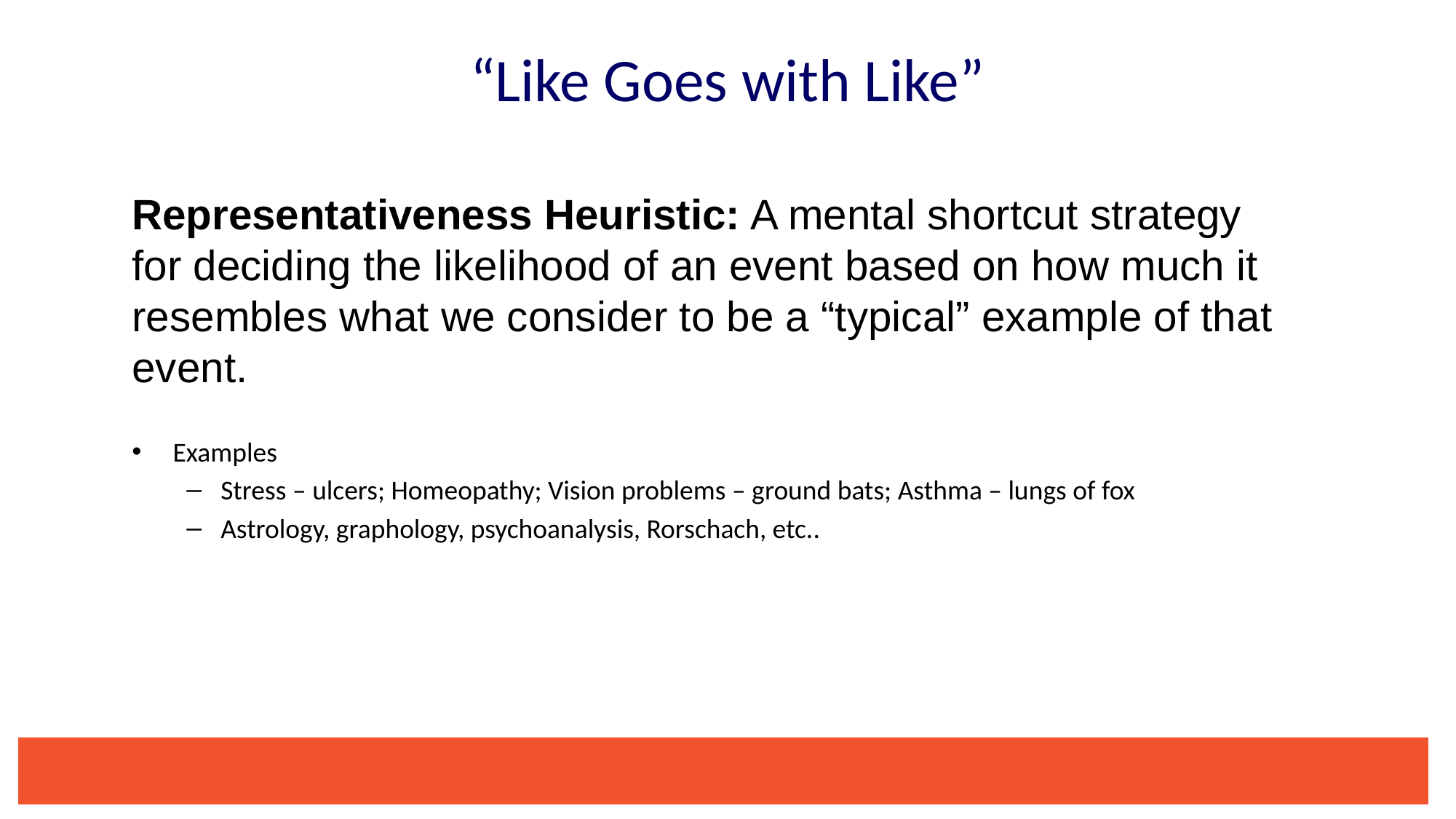

# “Like Goes with Like”
Representativeness Heuristic: A mental shortcut strategy for deciding the likelihood of an event based on how much it resembles what we consider to be a “typical” example of that event.

Examples
Stress – ulcers; Homeopathy; Vision problems – ground bats; Asthma – lungs of fox
Astrology, graphology, psychoanalysis, Rorschach, etc..